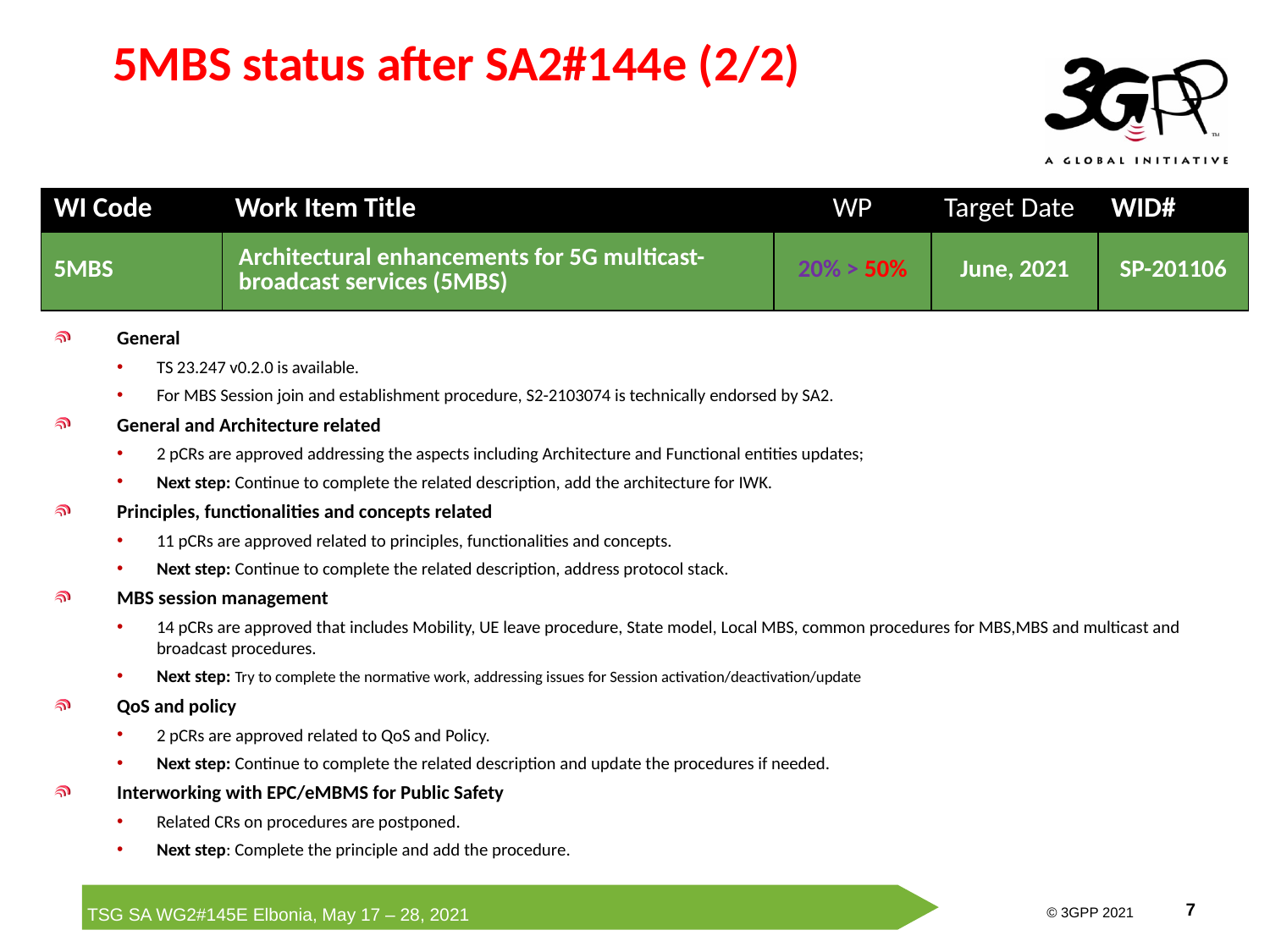

# 5MBS status after SA2#144e (2/2)
| WI Code | Work Item Title | WP | Target Date | WID# |
| --- | --- | --- | --- | --- |
| 5MBS | Architectural enhancements for 5G multicast-broadcast services (5MBS) | 20% > 50% | June, 2021 | SP-201106 |
General
TS 23.247 v0.2.0 is available.
For MBS Session join and establishment procedure, S2-2103074 is technically endorsed by SA2.
General and Architecture related
2 pCRs are approved addressing the aspects including Architecture and Functional entities updates;
Next step: Continue to complete the related description, add the architecture for IWK.
Principles, functionalities and concepts related
11 pCRs are approved related to principles, functionalities and concepts.
Next step: Continue to complete the related description, address protocol stack.
MBS session management
14 pCRs are approved that includes Mobility, UE leave procedure, State model, Local MBS, common procedures for MBS,MBS and multicast and broadcast procedures.
Next step: Try to complete the normative work, addressing issues for Session activation/deactivation/update
QoS and policy
2 pCRs are approved related to QoS and Policy.
Next step: Continue to complete the related description and update the procedures if needed.
Interworking with EPC/eMBMS for Public Safety
Related CRs on procedures are postponed.
Next step: Complete the principle and add the procedure.